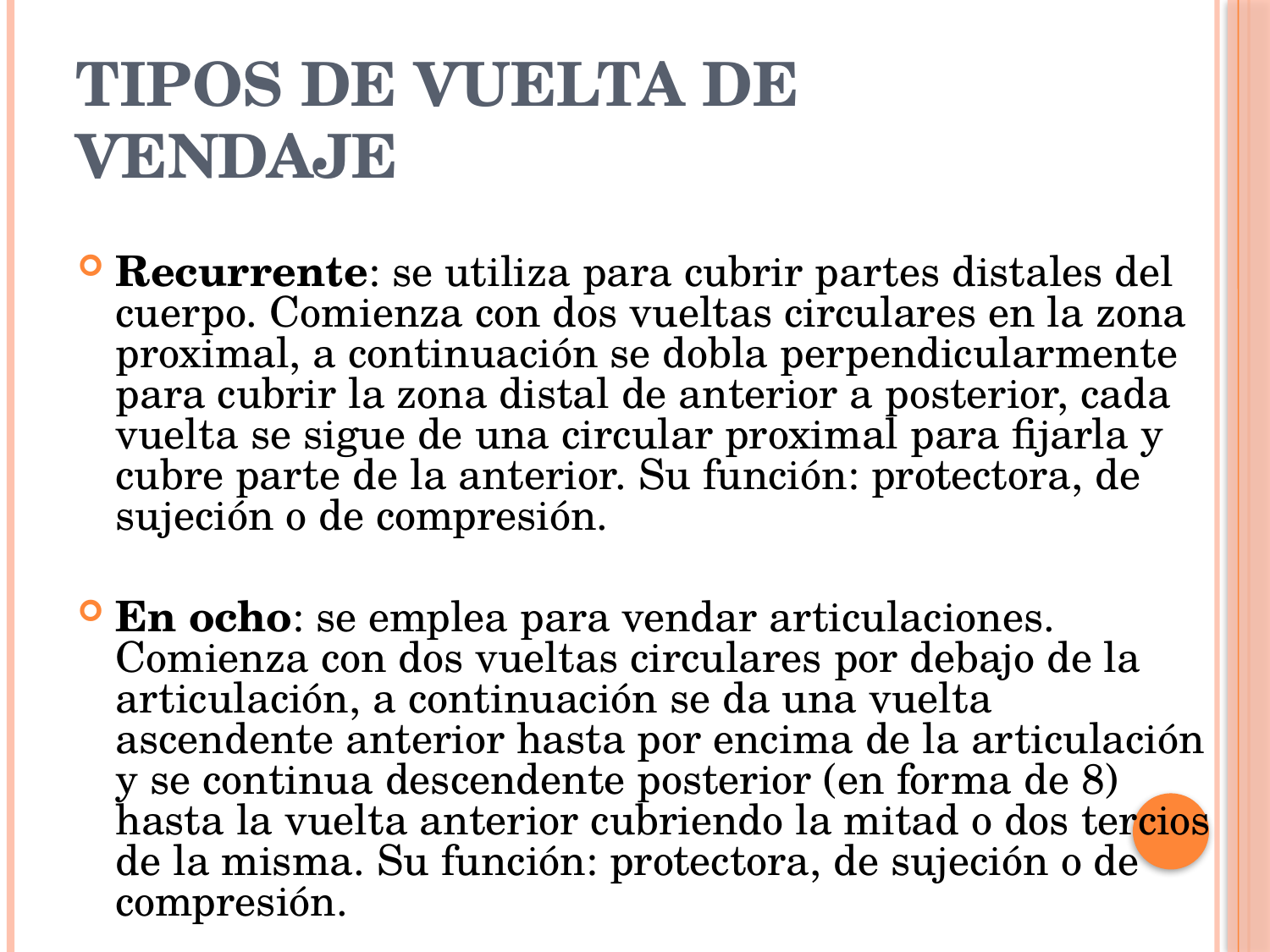

# TIPOS DE VUELTA DE VENDAJE

Recurrente: se utiliza para cubrir partes distales del cuerpo. Comienza con dos vueltas circulares en la zona proximal, a continuación se dobla perpendicularmente para cubrir la zona distal de anterior a posterior, cada vuelta se sigue de una circular proximal para fijarla y cubre parte de la anterior. Su función: protectora, de sujeción o de compresión.

En ocho: se emplea para vendar articulaciones. Comienza con dos vueltas circulares por debajo de la articulación, a continuación se da una vuelta ascendente anterior hasta por encima de la articulación y se continua descendente posterior (en forma de 8) hasta la vuelta anterior cubriendo la mitad o dos tercios de la misma. Su función: protectora, de sujeción o de compresión.